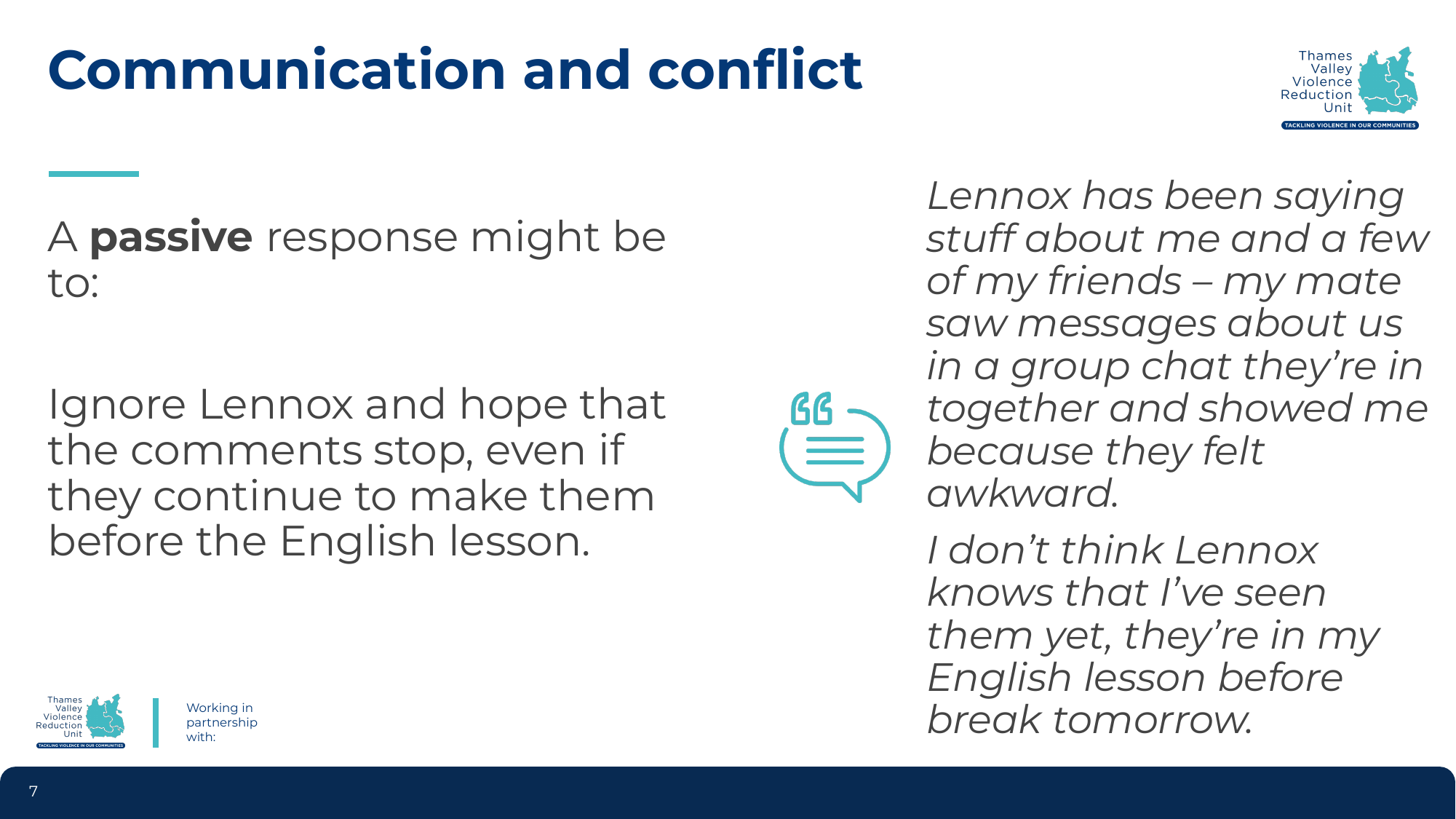

# Communication and conflict
Lennox has been saying stuff about me and a few of my friends – my mate saw messages about us in a group chat they’re in together and showed me because they felt awkward.
I don’t think Lennox knows that I’ve seen them yet, they’re in my English lesson before break tomorrow.
A passive response might be to:

Ignore Lennox and hope that the comments stop, even if they continue to make them before the English lesson.
7